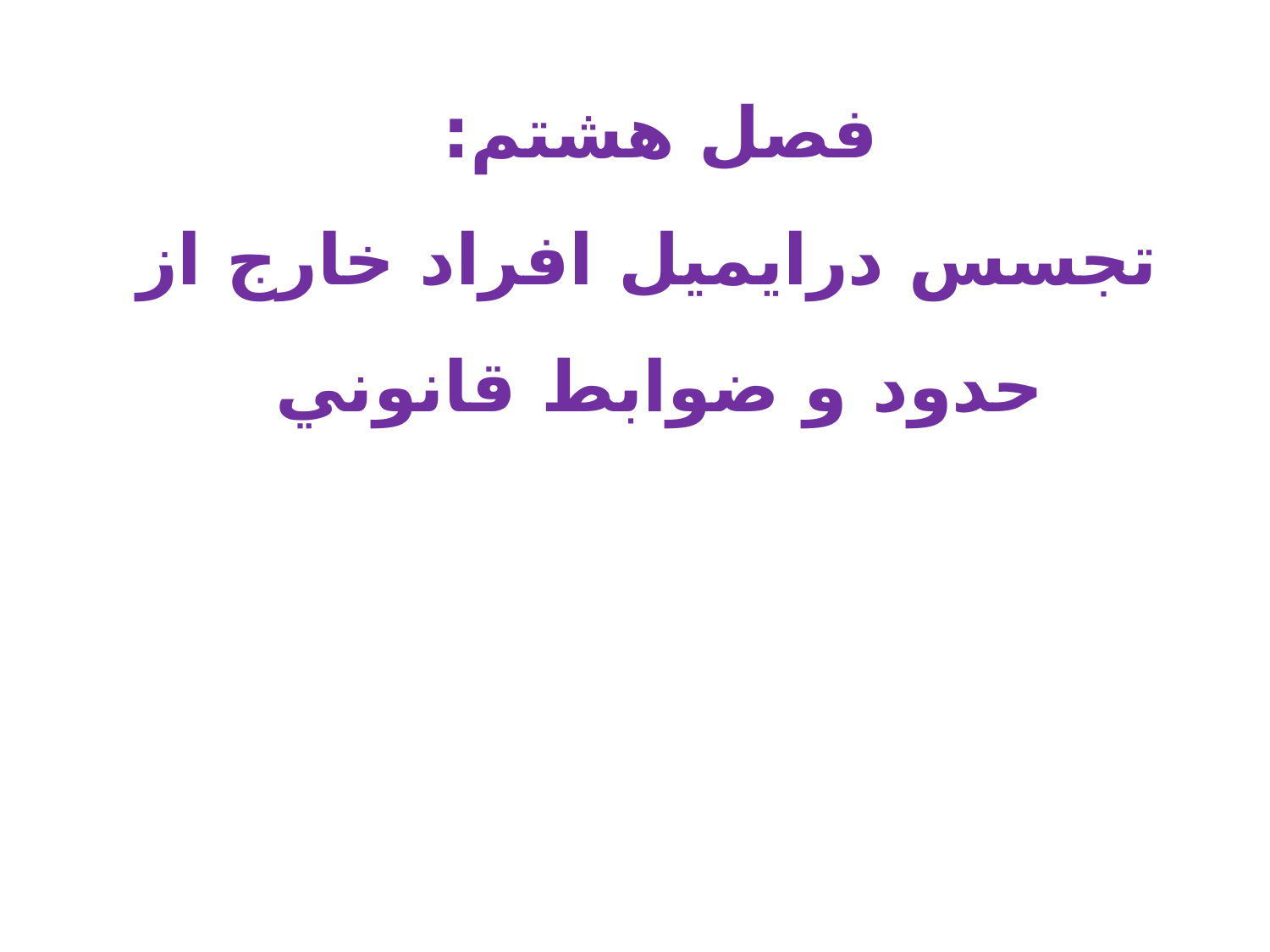

فصل هشتم:
 تجسس درایمیل افراد خارج از حدود و ضوابط قانوني